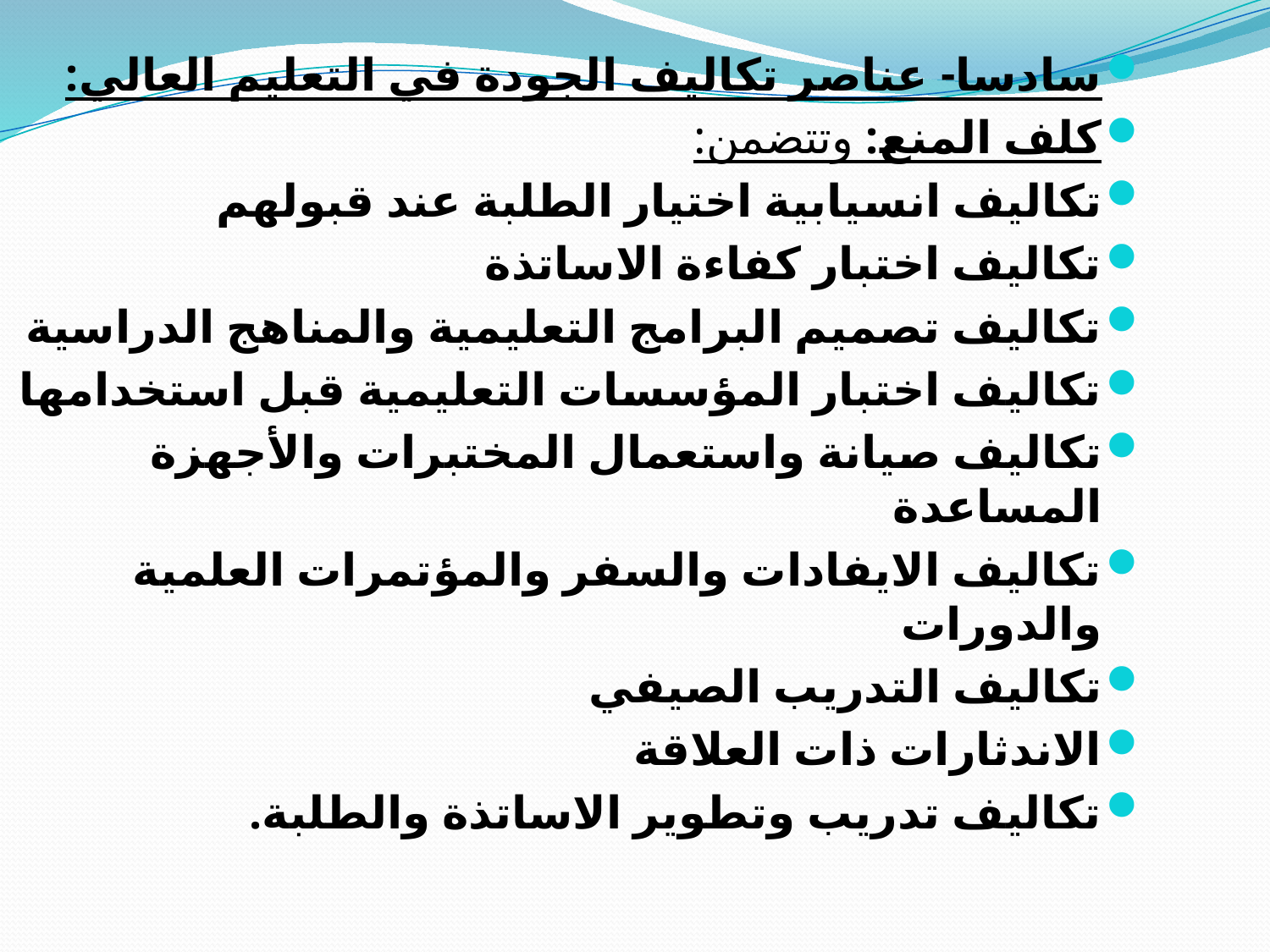

سادسا- عناصر تكاليف الجودة في التعليم العالي:
كلف المنع: وتتضمن:
تكاليف انسيابية اختيار الطلبة عند قبولهم
تكاليف اختبار كفاءة الاساتذة
تكاليف تصميم البرامج التعليمية والمناهج الدراسية
تكاليف اختبار المؤسسات التعليمية قبل استخدامها
تكاليف صيانة واستعمال المختبرات والأجهزة المساعدة
تكاليف الايفادات والسفر والمؤتمرات العلمية والدورات
تكاليف التدريب الصيفي
الاندثارات ذات العلاقة
تكاليف تدريب وتطوير الاساتذة والطلبة.